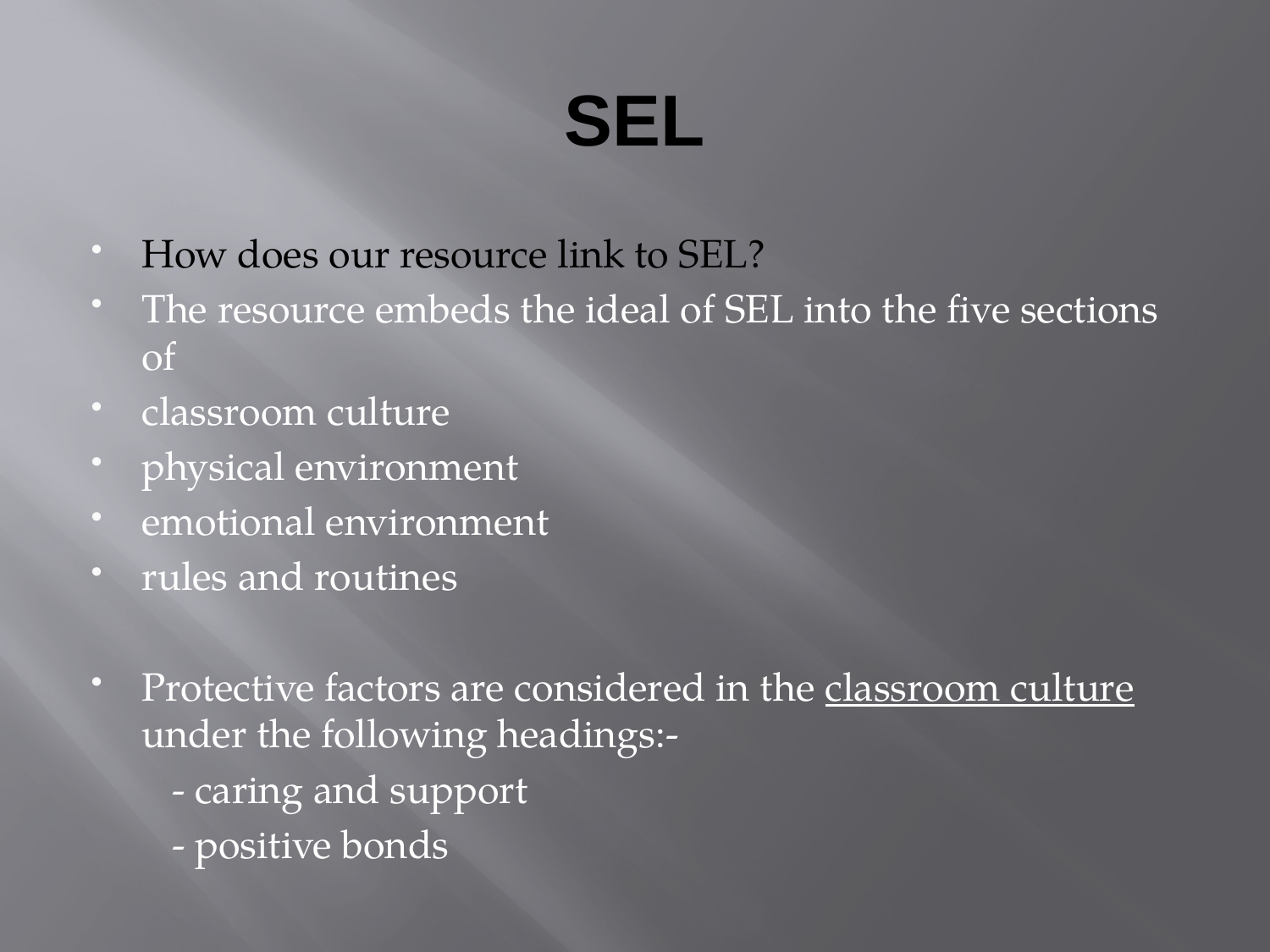

# SEL
How does our resource link to SEL?
The resource embeds the ideal of SEL into the five sections of
classroom culture
physical environment
emotional environment
rules and routines

Protective factors are considered in the classroom culture under the following headings:-
        - caring and support
        - positive bonds